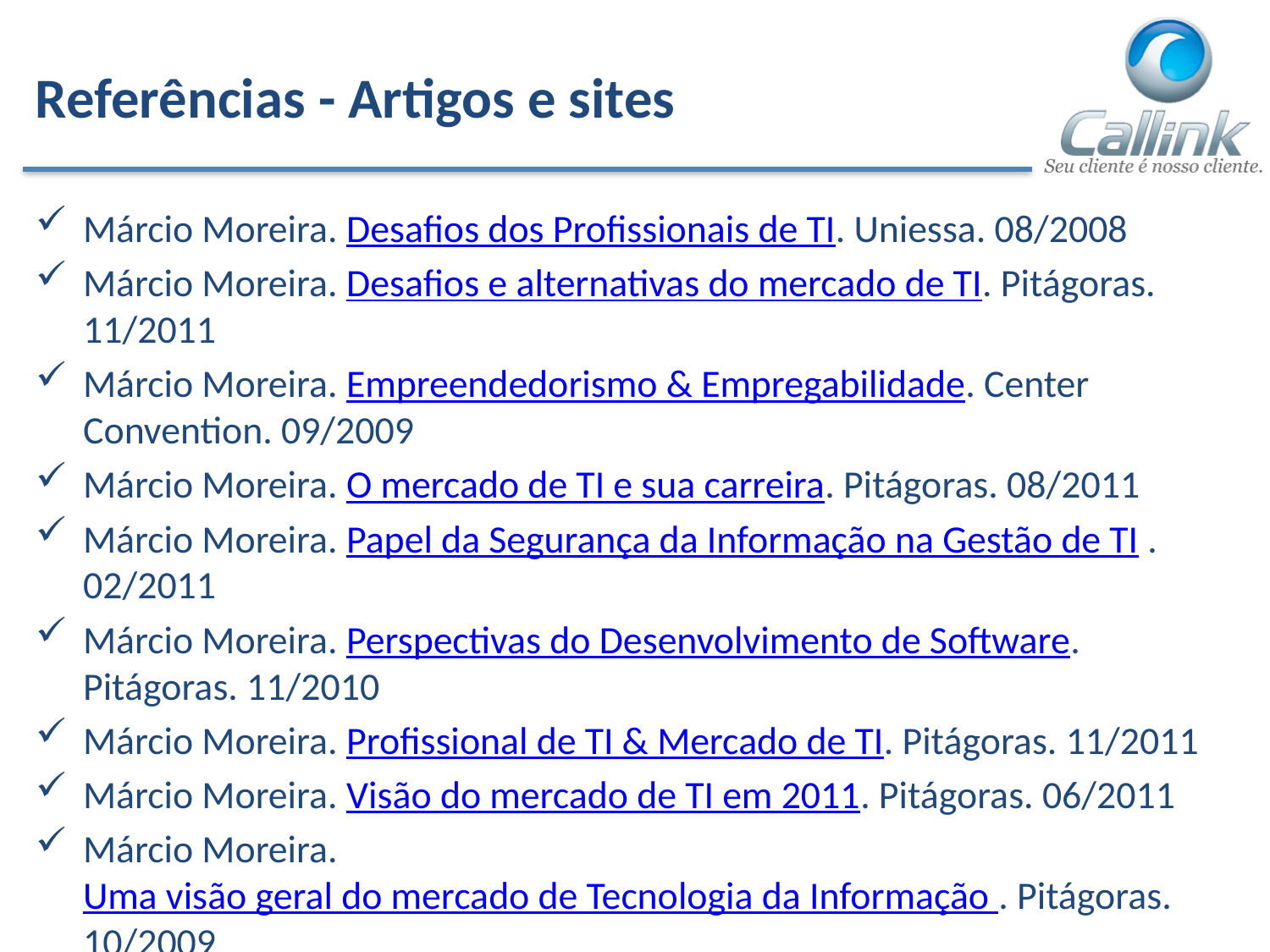

# Referências - Artigos e sites
Márcio Moreira. Desafios dos Profissionais de TI. Uniessa. 08/2008
Márcio Moreira. Desafios e alternativas do mercado de TI. Pitágoras. 11/2011
Márcio Moreira. Empreendedorismo & Empregabilidade. Center Convention. 09/2009
Márcio Moreira. O mercado de TI e sua carreira. Pitágoras. 08/2011
Márcio Moreira. Papel da Segurança da Informação na Gestão de TI . 02/2011
Márcio Moreira. Perspectivas do Desenvolvimento de Software. Pitágoras. 11/2010
Márcio Moreira. Profissional de TI & Mercado de TI. Pitágoras. 11/2011
Márcio Moreira. Visão do mercado de TI em 2011. Pitágoras. 06/2011
Márcio Moreira. Uma visão geral do mercado de Tecnologia da Informação . Pitágoras. 10/2009